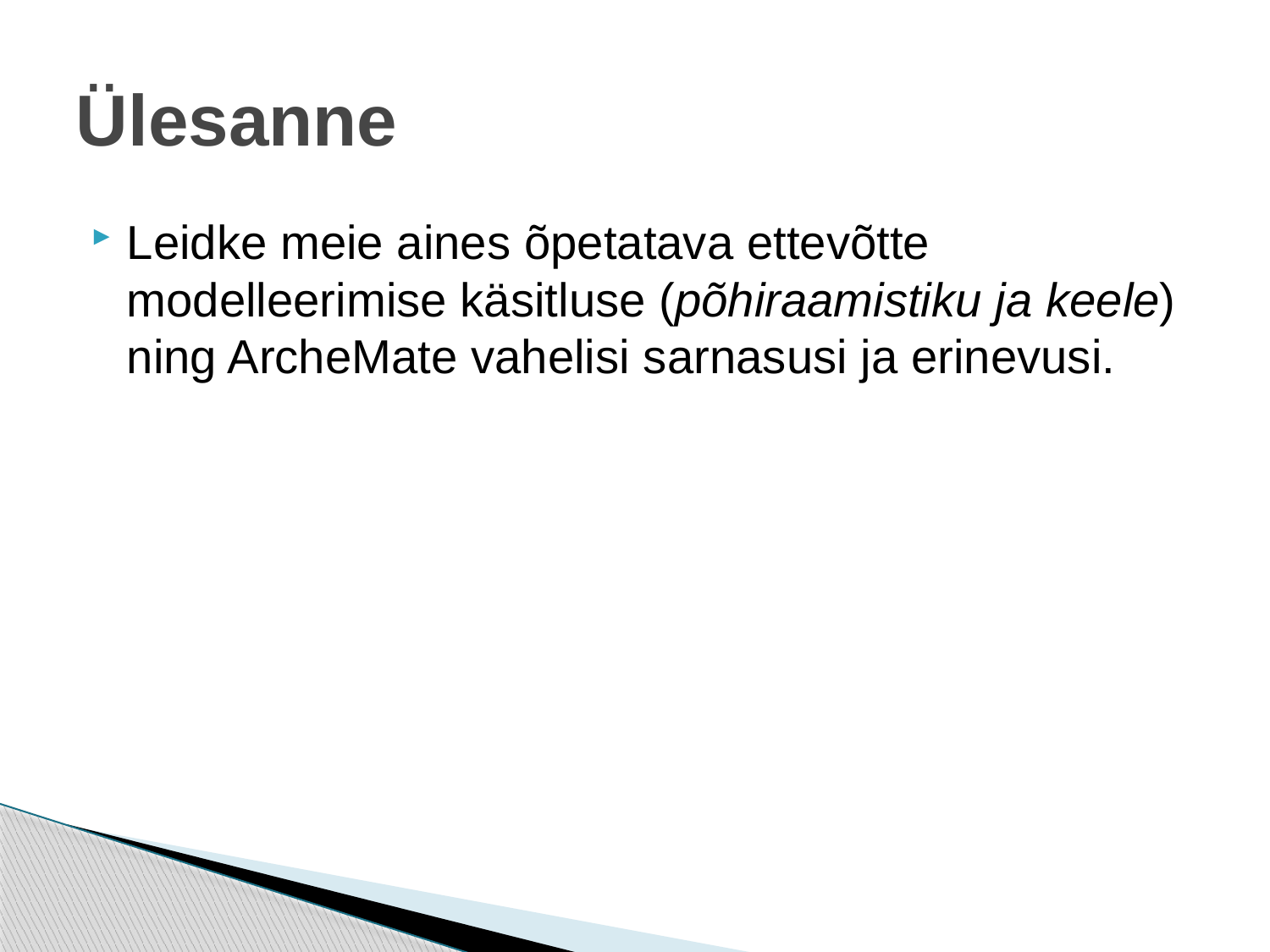

# Ülesanne
Leidke meie aines õpetatava ettevõtte modelleerimise käsitluse (põhiraamistiku ja keele) ning ArcheMate vahelisi sarnasusi ja erinevusi.